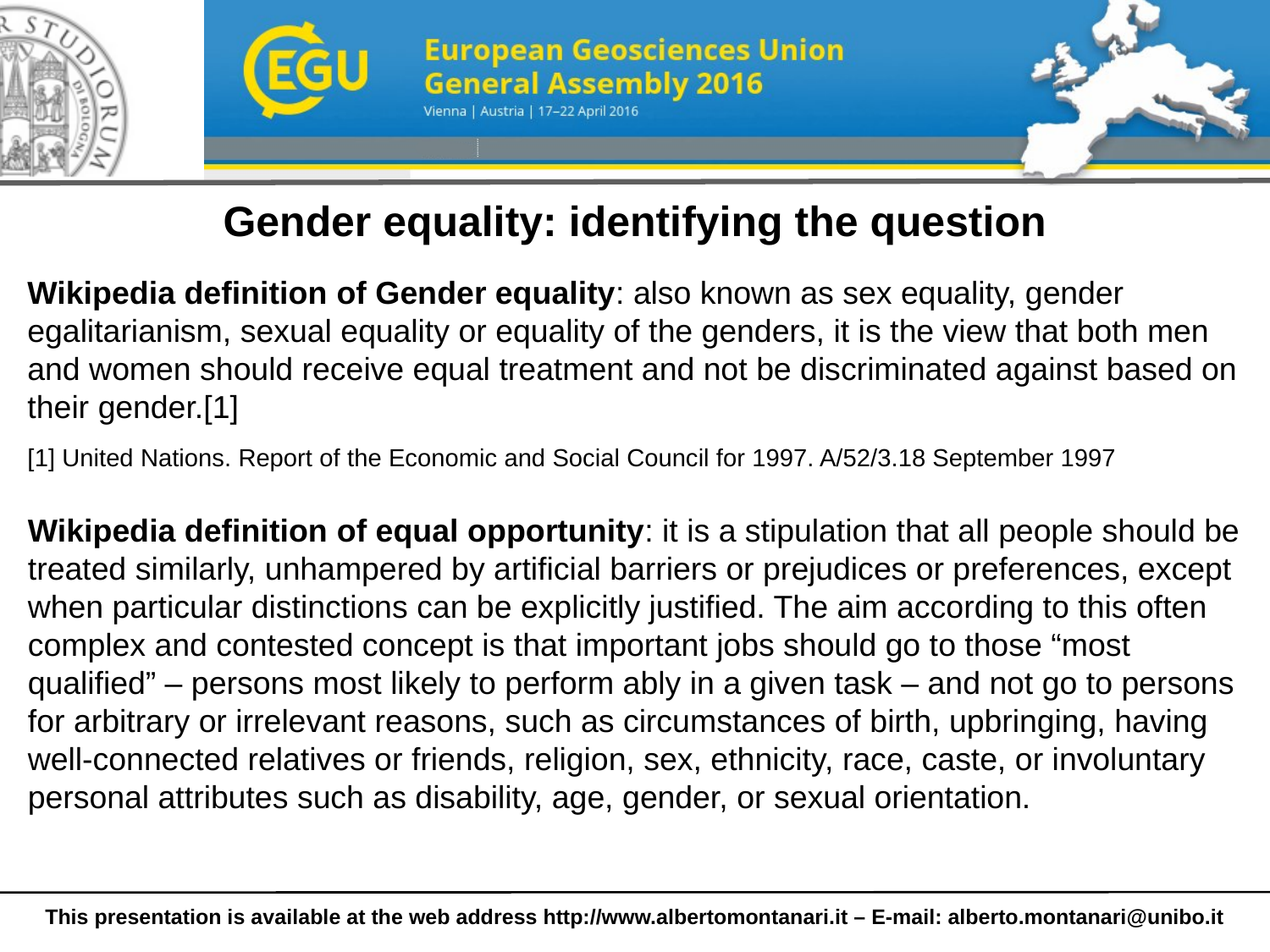

Gender equality: identifying the question
Wikipedia definition of Gender equality: also known as sex equality, gender egalitarianism, sexual equality or equality of the genders, it is the view that both men and women should receive equal treatment and not be discriminated against based on their gender.[1]

[1] United Nations. Report of the Economic and Social Council for 1997. A/52/3.18 September 1997
Wikipedia definition of equal opportunity: it is a stipulation that all people should be treated similarly, unhampered by artificial barriers or prejudices or preferences, except when particular distinctions can be explicitly justified. The aim according to this often complex and contested concept is that important jobs should go to those “most qualified” – persons most likely to perform ably in a given task – and not go to persons for arbitrary or irrelevant reasons, such as circumstances of birth, upbringing, having well-connected relatives or friends, religion, sex, ethnicity, race, caste, or involuntary personal attributes such as disability, age, gender, or sexual orientation.